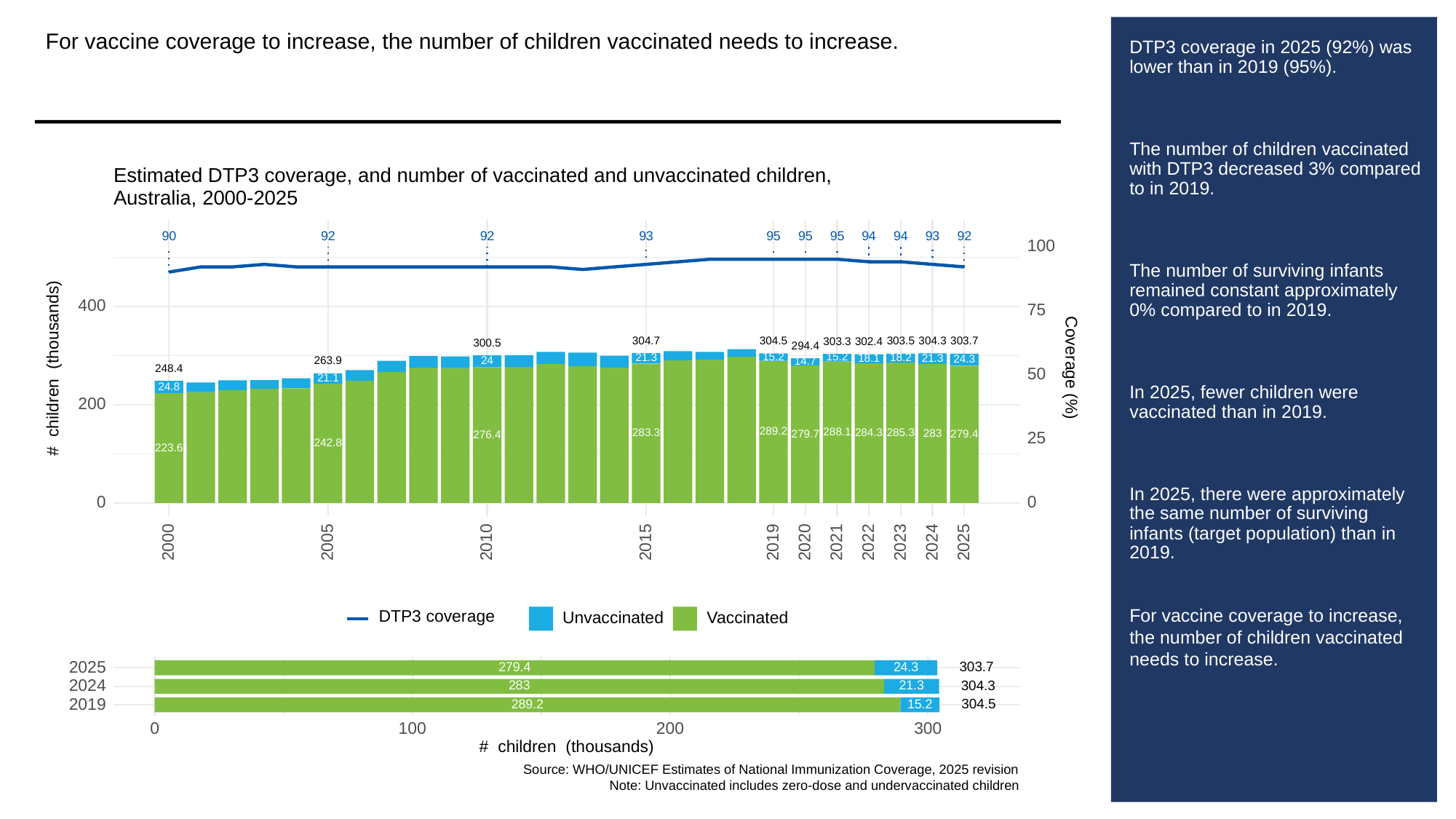

For vaccine coverage to increase, the number of children vaccinated needs to increase.
# DTP3 coverage in 2025 (92%) was lower than in 2019 (95%).

The number of children vaccinated with DTP3 decreased 3% compared to in 2019.

The number of surviving infants remained constant approximately 0% compared to in 2019.

In 2025, fewer children were vaccinated than in 2019.

In 2025, there were approximately the same number of surviving infants (target population) than in 2019.

For vaccine coverage to increase, the number of children vaccinated needs to increase.

Estimated DTP3 coverage, and number of vaccinated and unvaccinated children,
Australia, 2000-2025

93
93
90
92
92
95
95
95
94
94
92
100

400
75

304.7
304.5
304.3
303.7
303.5
303.3
302.4
300.5
294.4

15.2

15.2

18.2
21.3

21.3
18.1

24.3

263.9
24
14.7

#  children  (thousands)
Coverage (%)

248.4

50

21.1

24.8

200

289.2
288.1
285.3
284.3
283.3
283
279.7
279.4
276.4
25
242.8
223.6

0
0

2023
2000
2005
2010
2015
2019
2020
2021
2022
2024
2025

DTP3 coverage
Unvaccinated
Vaccinated

2025
303.7
24.3
279.4

2024
304.3
283
21.3

2019
304.5
289.2
15.2

300
0
100
200
#  children  (thousands)
Source: WHO/UNICEF Estimates of National Immunization Coverage, 2025 revision
Note: Unvaccinated includes zero-dose and undervaccinated children